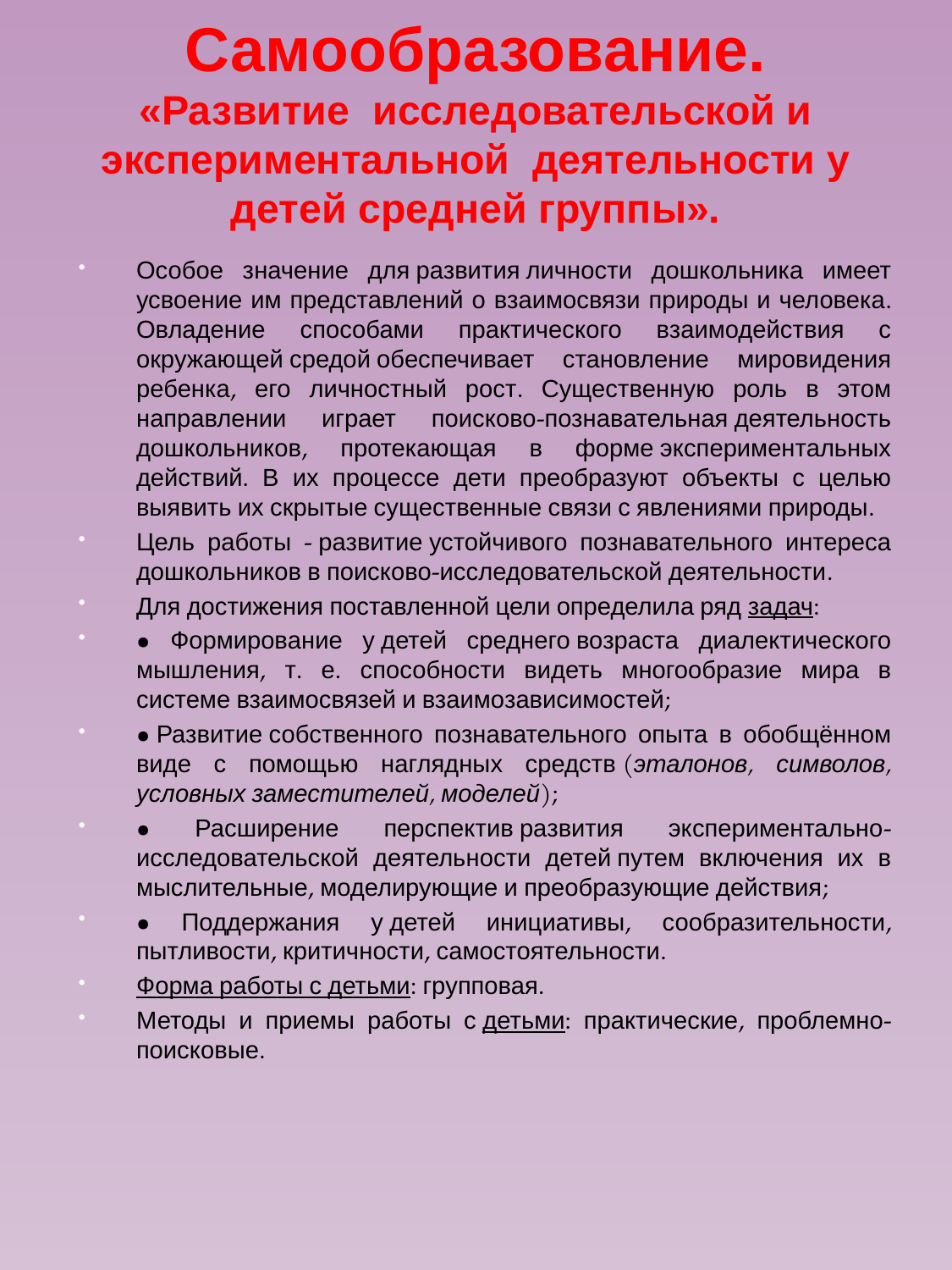

# Самообразование. «Развитие  исследовательской и экспериментальной  деятельности у детей средней группы».
Особое значение для развития личности дошкольника имеет усвоение им представлений о взаимосвязи природы и человека. Овладение способами практического взаимодействия с окружающей средой обеспечивает становление мировидения ребенка, его личностный рост. Существенную роль в этом направлении играет поисково-познавательная деятельность дошкольников, протекающая в форме экспериментальных действий. В их процессе дети преобразуют объекты с целью выявить их скрытые существенные связи с явлениями природы.
Цель работы - развитие устойчивого познавательного интереса дошкольников в поисково-исследовательской деятельности.
Для достижения поставленной цели определила ряд задач:
• Формирование у детей среднего возраста диалектического мышления, т. е. способности видеть многообразие мира в системе взаимосвязей и взаимозависимостей;
• Развитие собственного познавательного опыта в обобщённом виде с помощью наглядных средств (эталонов, символов, условных заместителей, моделей);
• Расширение перспектив развития экспериментально- исследовательской деятельности детей путем включения их в мыслительные, моделирующие и преобразующие действия;
• Поддержания у детей инициативы, сообразительности, пытливости, критичности, самостоятельности.
Форма работы с детьми: групповая.
Методы и приемы работы с детьми: практические, проблемно-поисковые.